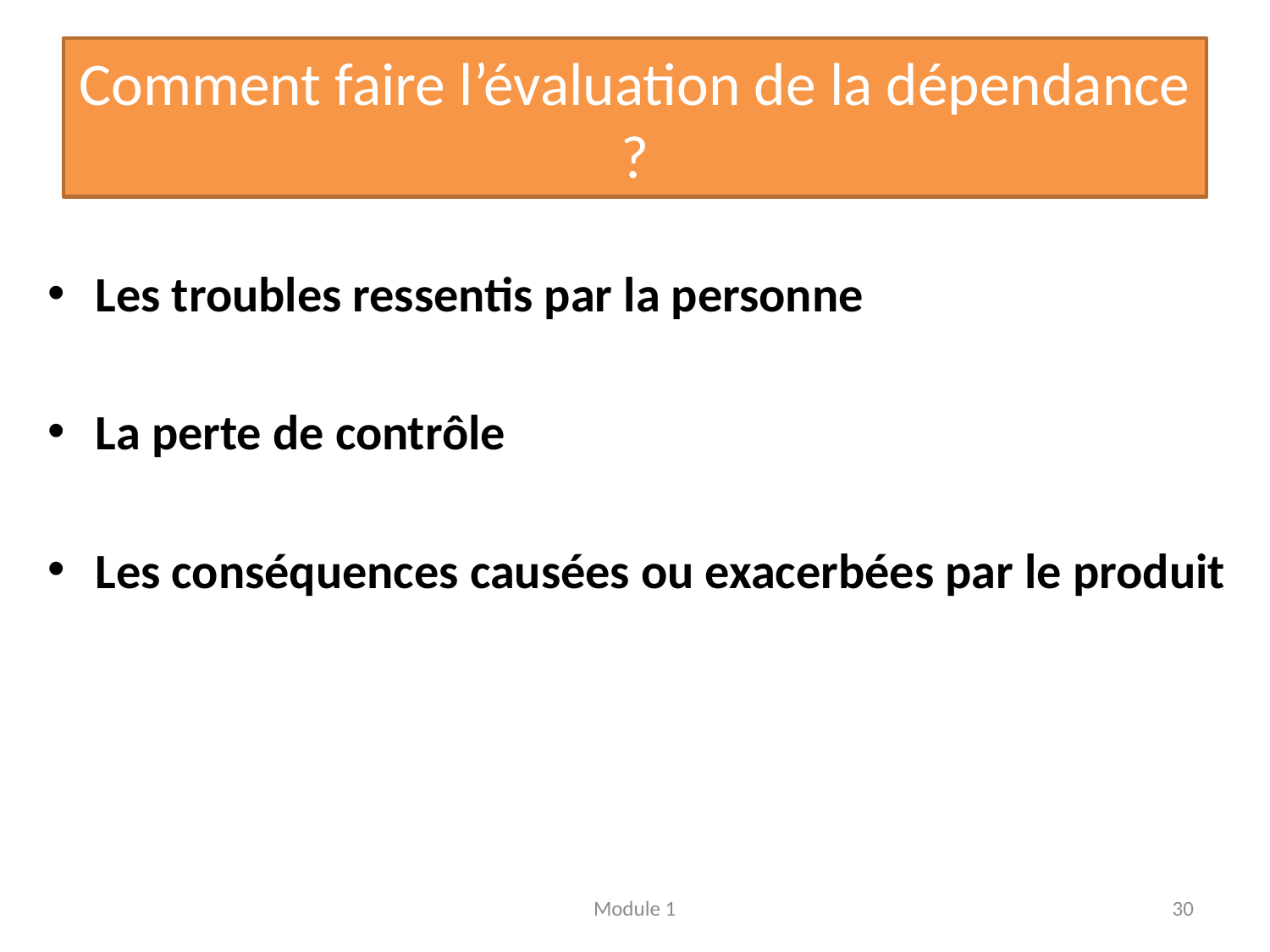

# Comment faire l’évaluation de la dépendance ?
Les troubles ressentis par la personne

La perte de contrôle

Les conséquences causées ou exacerbées par le produit
Module 1
30